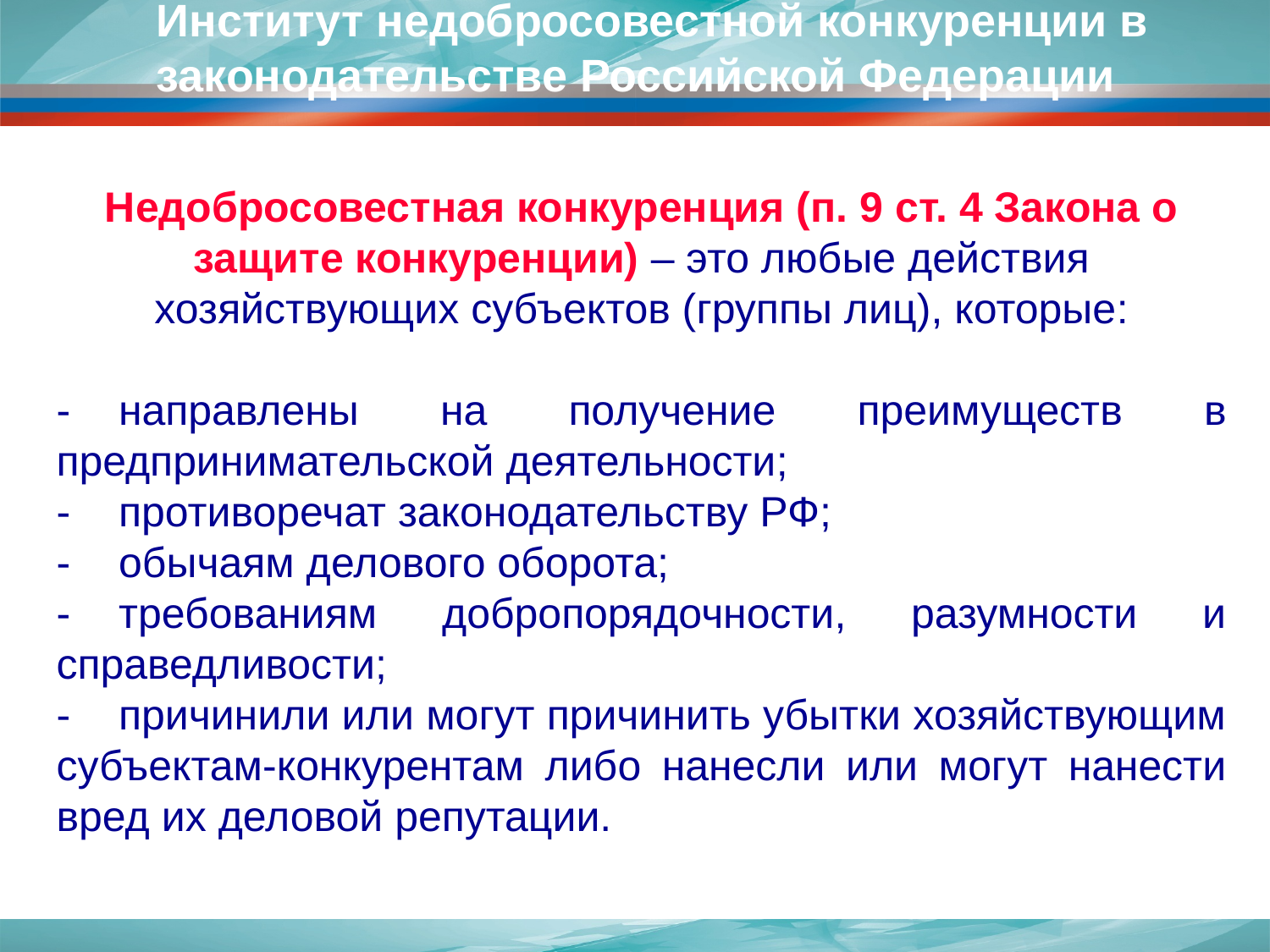

Институт недобросовестной конкуренции в законодательстве Российской Федерации

Недобросовестная конкуренция (п. 9 ст. 4 Закона о защите конкуренции) – это любые действия хозяйствующих субъектов (группы лиц), которые:

-	направлены на получение преимуществ в предпринимательской деятельности;
- 	противоречат законодательству РФ;
- 	обычаям делового оборота;
-	требованиям добропорядочности, разумности и справедливости;
-	причинили или могут причинить убытки хозяйствующим субъектам-конкурентам либо нанесли или могут нанести вред их деловой репутации.

32